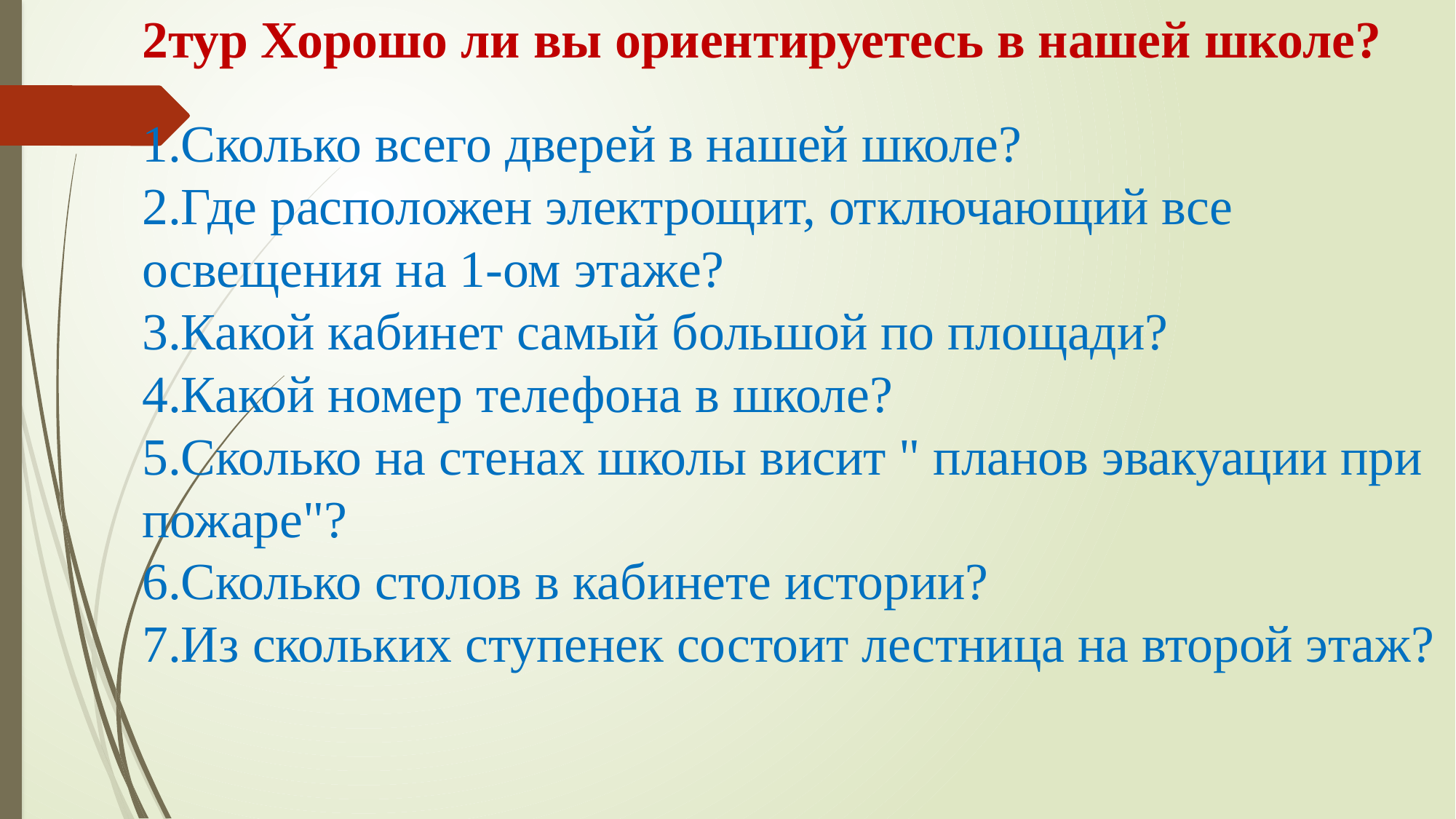

# 2тур Хорошо ли вы ориентируетесь в нашей школе? 1.Сколько всего дверей в нашей школе? 2.Где расположен электрощит, отключающий все освещения на 1-ом этаже? 3.Какой кабинет самый большой по площади? 4.Какой номер телефона в школе? 5.Сколько на стенах школы висит " планов эвакуации при пожаре"? 6.Сколько столов в кабинете истории? 7.Из скольких ступенек состоит лестница на второй этаж?